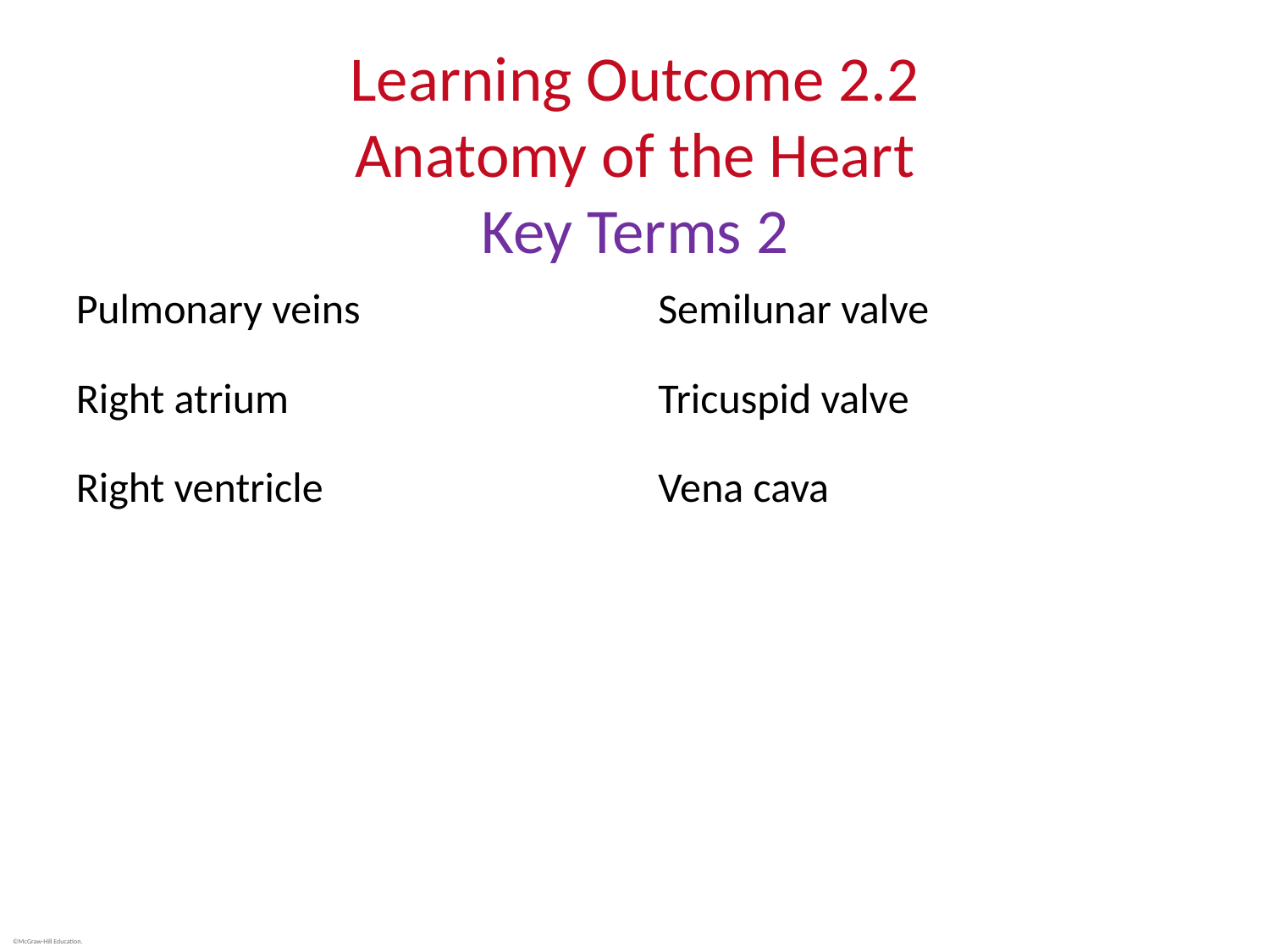

# Learning Outcome 2.2 Anatomy of the Heart Key Terms 2
Pulmonary veins
Right atrium
Right ventricle
Semilunar valve
Tricuspid valve
Vena cava